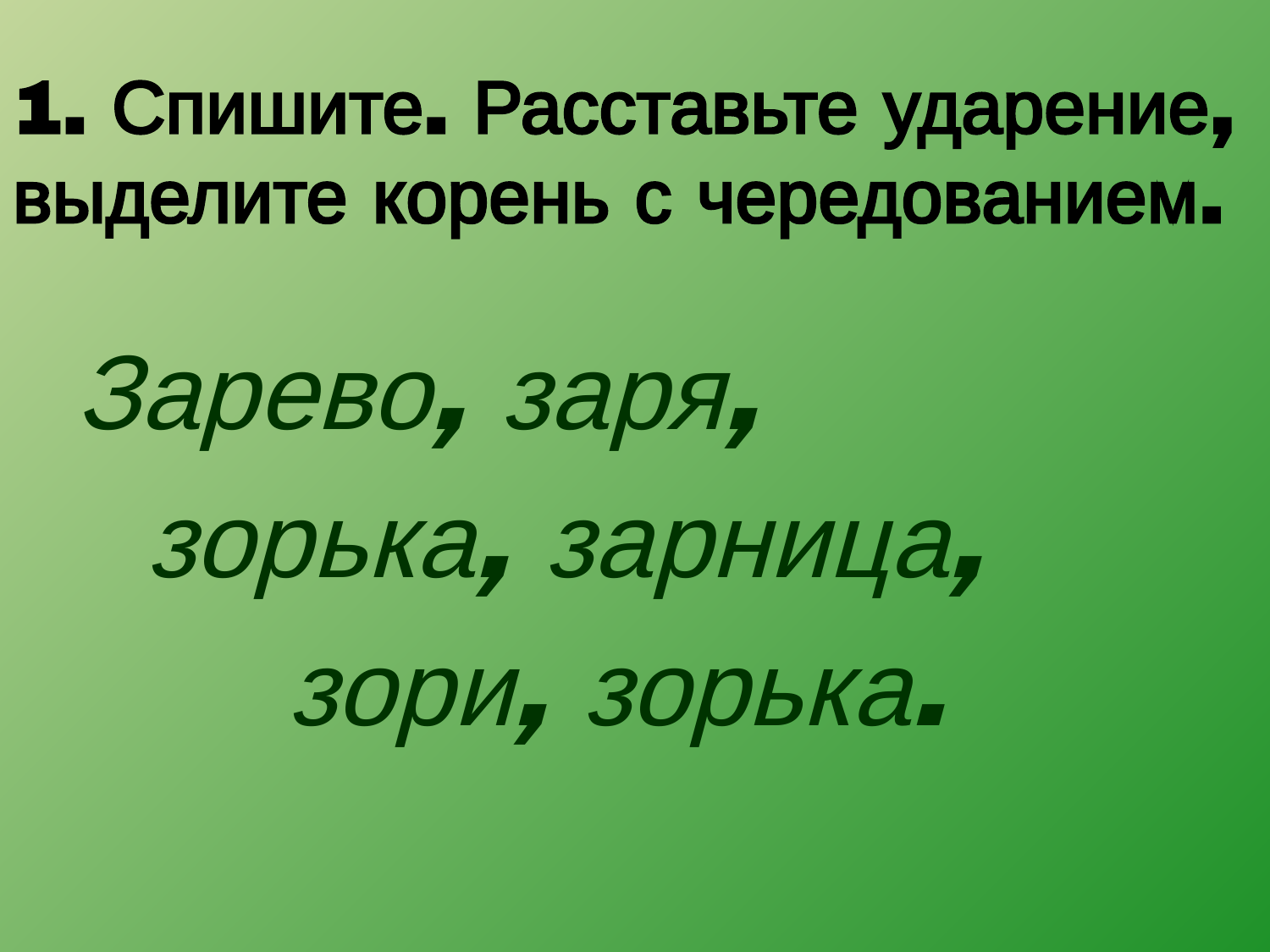

# 1. Спишите. Расставьте ударение, выделите корень с чередованием.
Зарево, заря,
  зорька, зарница,
      зори, зорька.